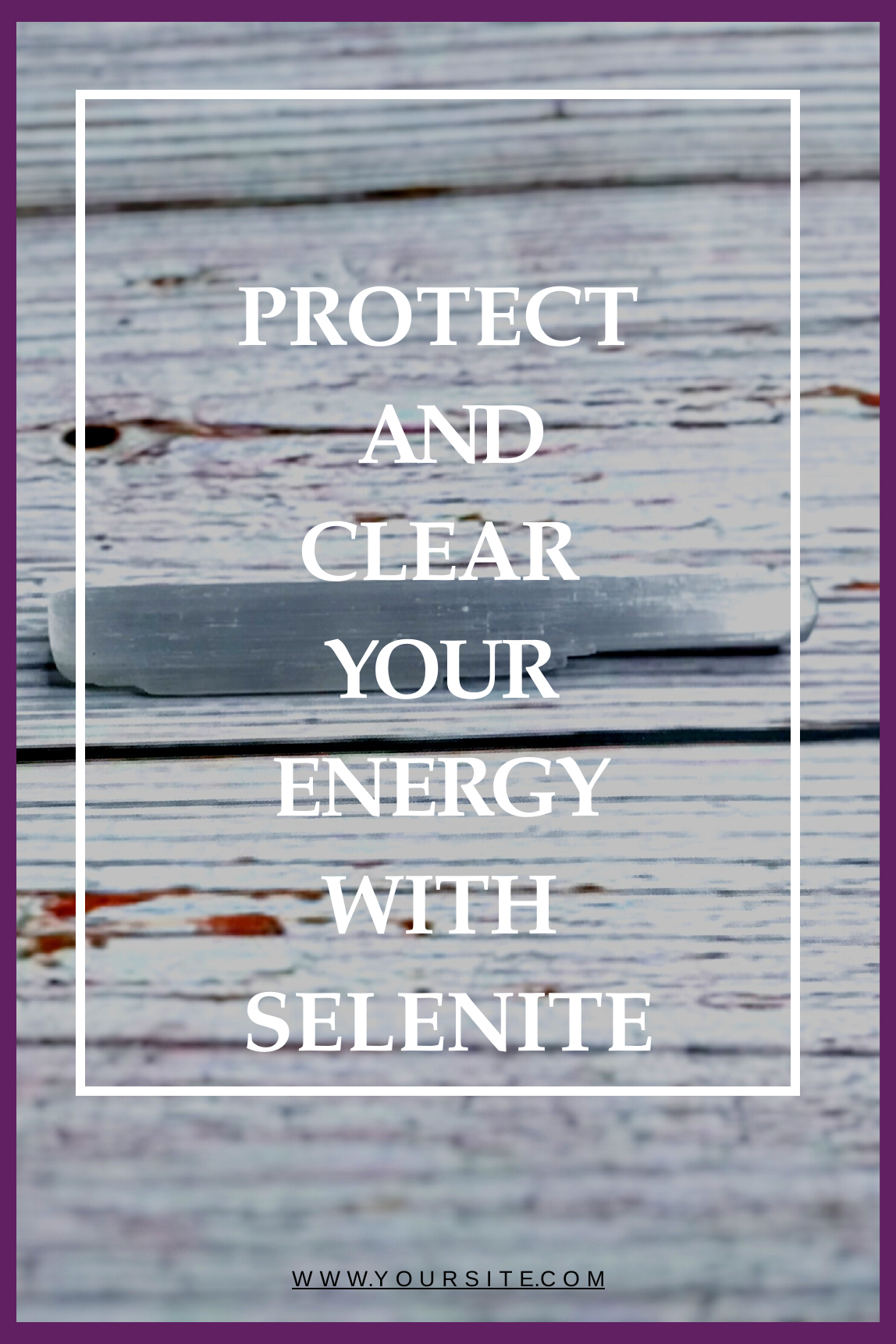

PROTECT  AND CLEAR  YOUR  ENERGY  WITH  SELENITE

WWW.YOURSITE.COM